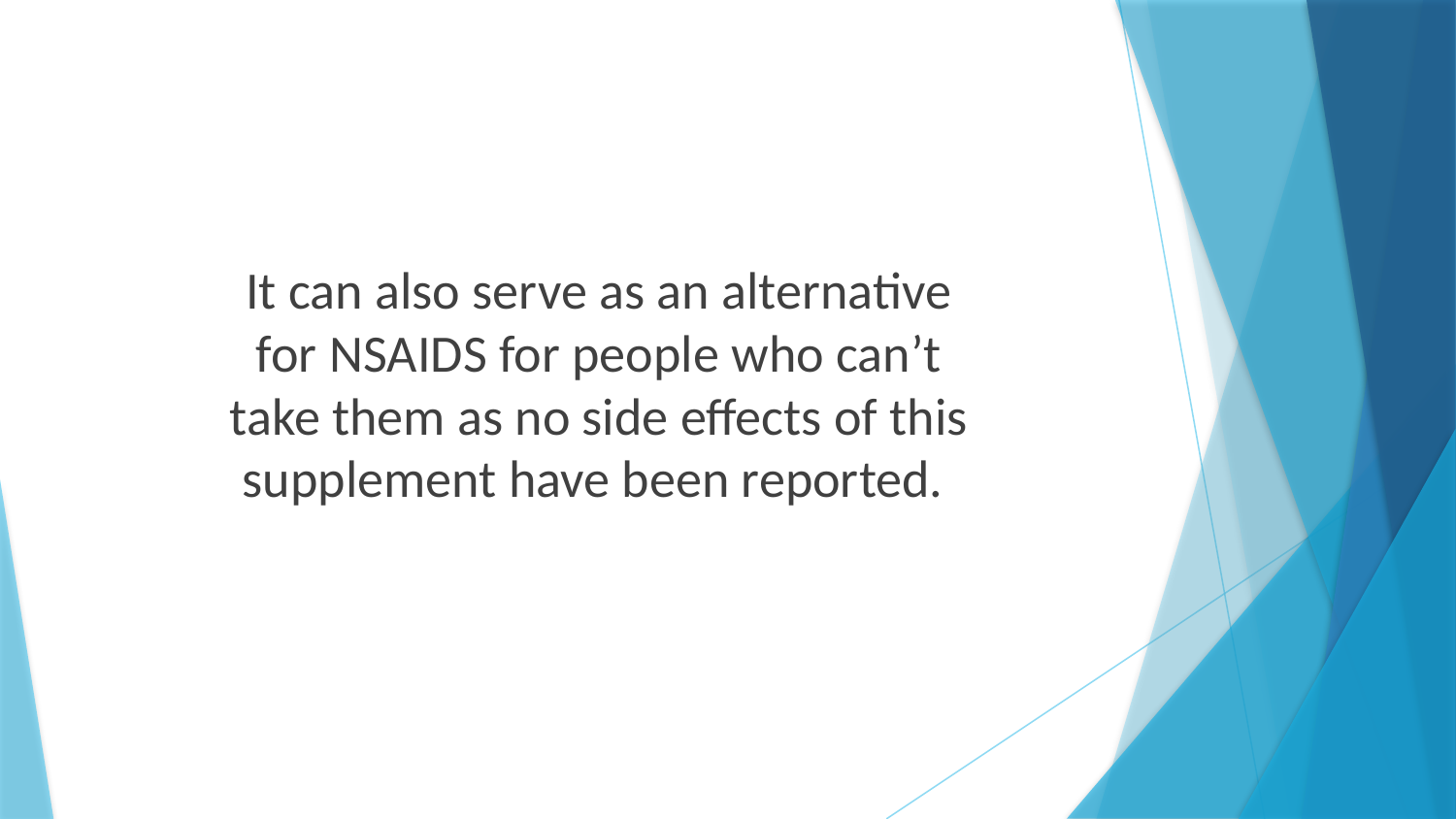

It can also serve as an alternative
for NSAIDS for people who can’t
take them as no side effects of this supplement have been reported.